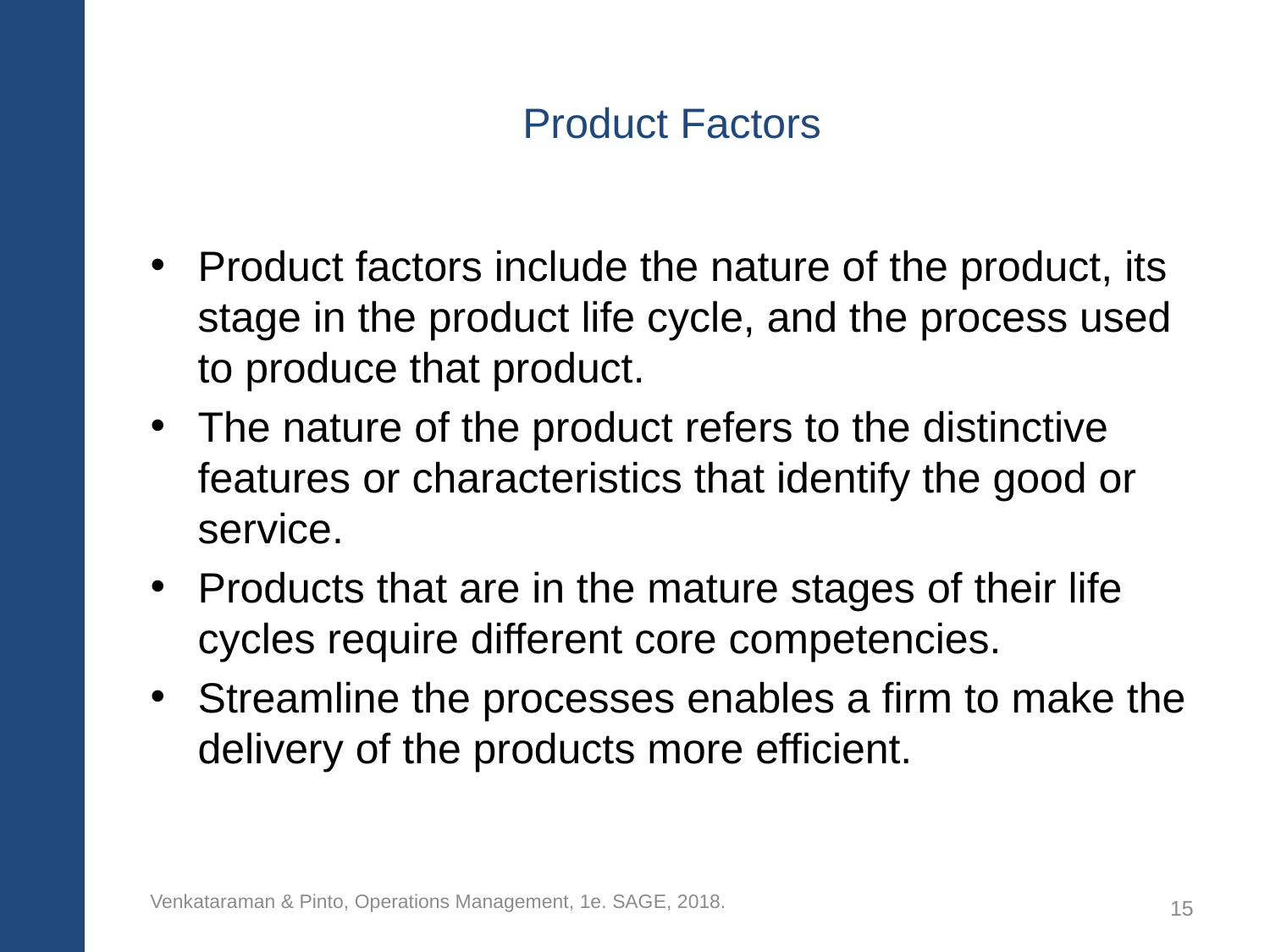

# Product Factors
Product factors include the nature of the product, its stage in the product life cycle, and the process used to produce that product.
The nature of the product refers to the distinctive features or characteristics that identify the good or service.
Products that are in the mature stages of their life cycles require different core competencies.
Streamline the processes enables a firm to make the delivery of the products more efficient.
Venkataraman & Pinto, Operations Management, 1e. SAGE, 2018.
15